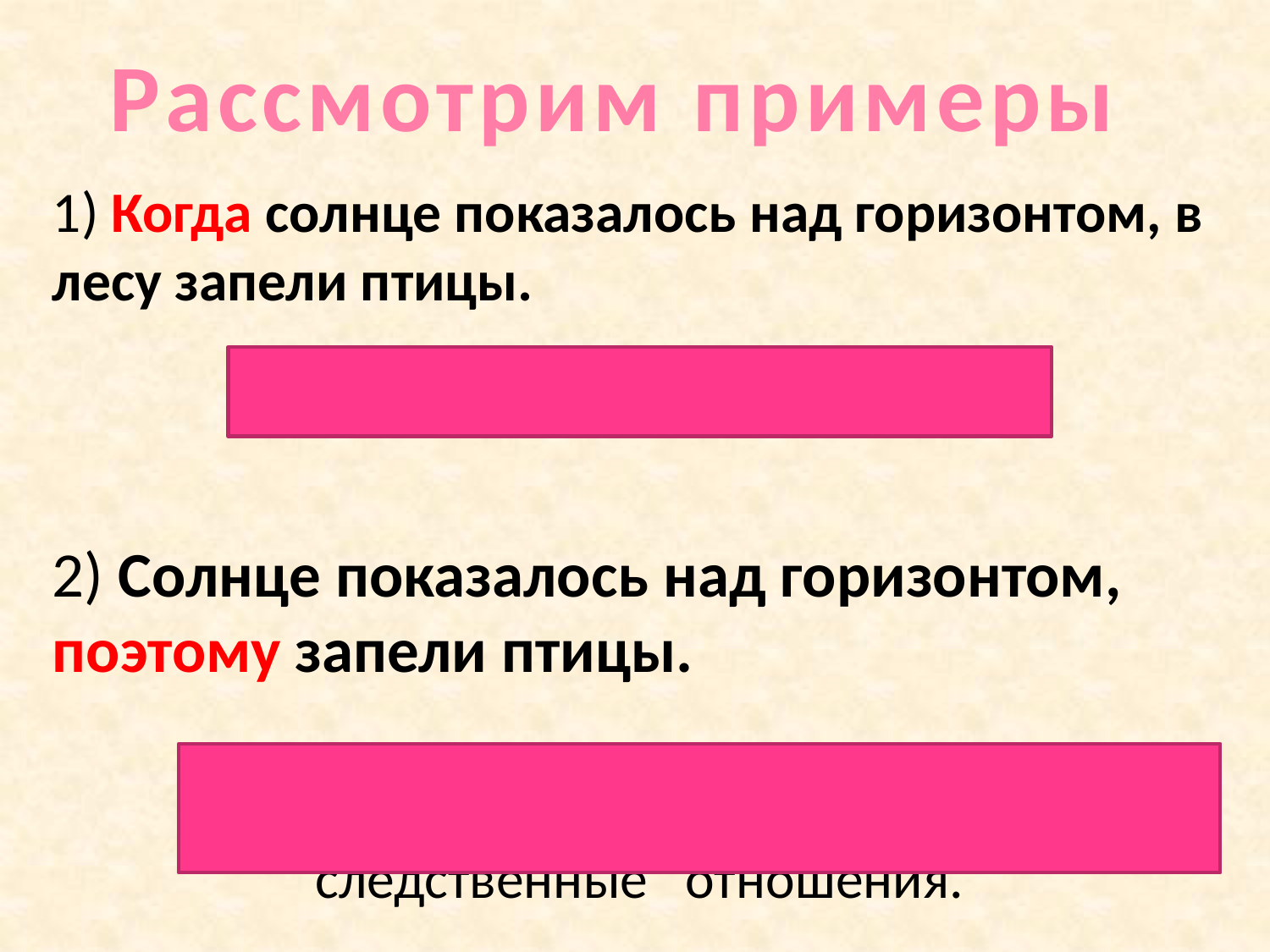

Рассмотрим примеры
1) Когда солнце показалось над горизонтом, в лесу запели птицы.

                       Союз указывает время события.

2) Солнце показалось над горизонтом, поэтому запели птицы.

        Союзное слово указывает на причинно-следственные   отношения.